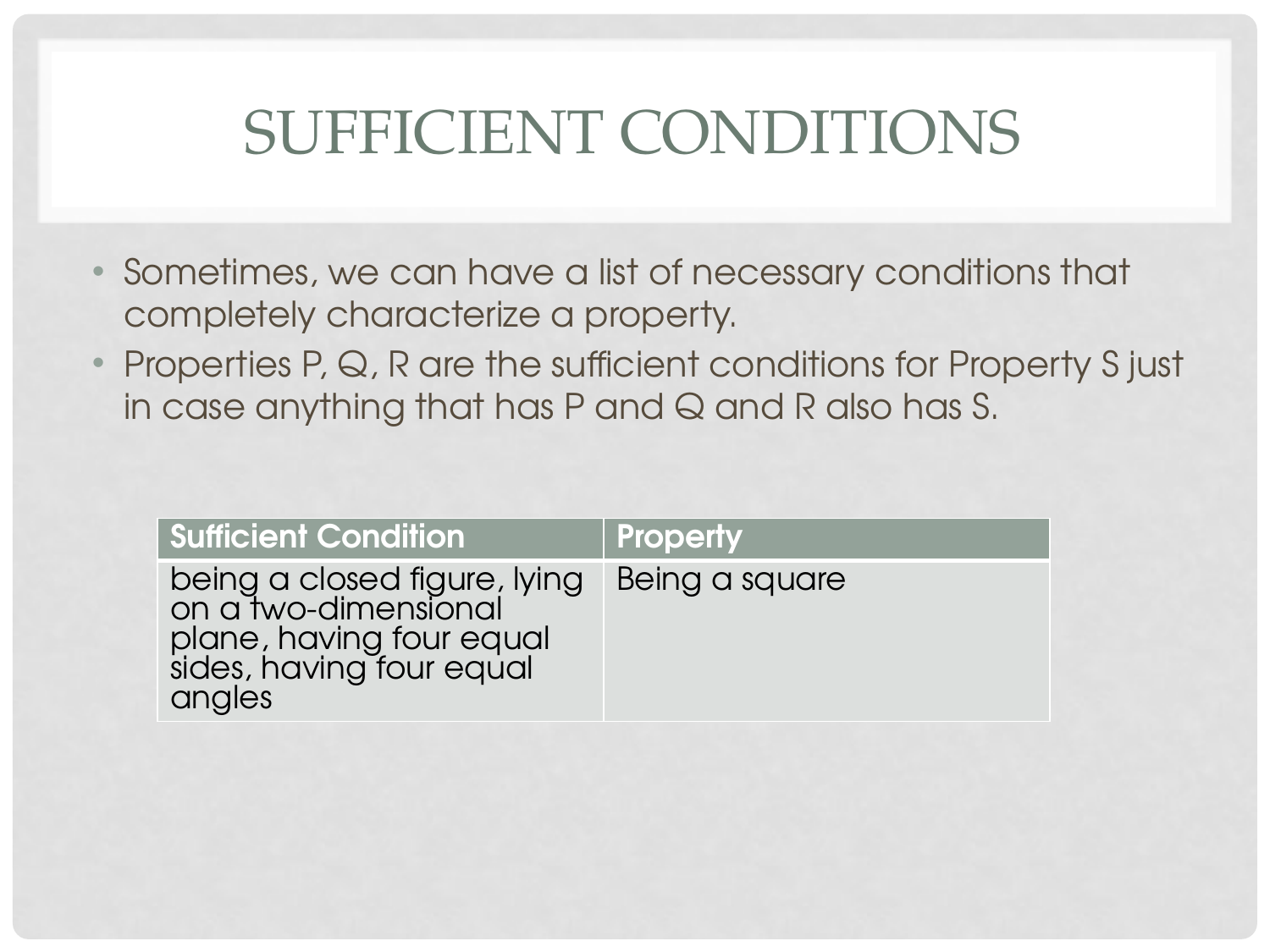

# Sufficient conditions
Sometimes, we can have a list of necessary conditions that completely characterize a property.
Properties P, Q, R are the sufficient conditions for Property S just in case anything that has P and Q and R also has S.

| Sufficient Condition | Property |
| --- | --- |
| being a closed figure, lying on a two-dimensional plane, having four equal sides, having four equal angles | Being a square |